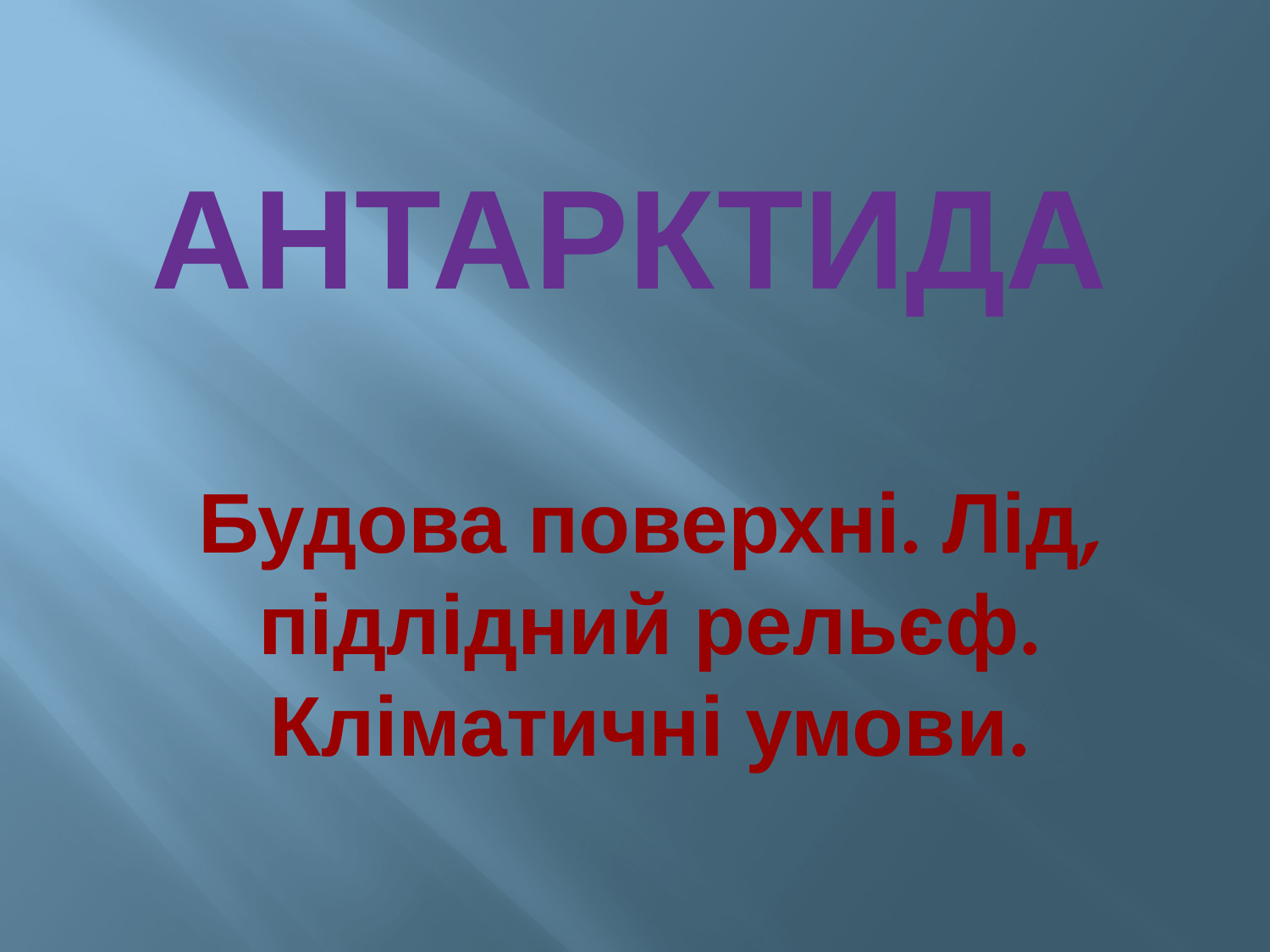

# АНТАРКТИДА
Будова поверхні. Лід, підлідний рельєф. Кліматичні умови.